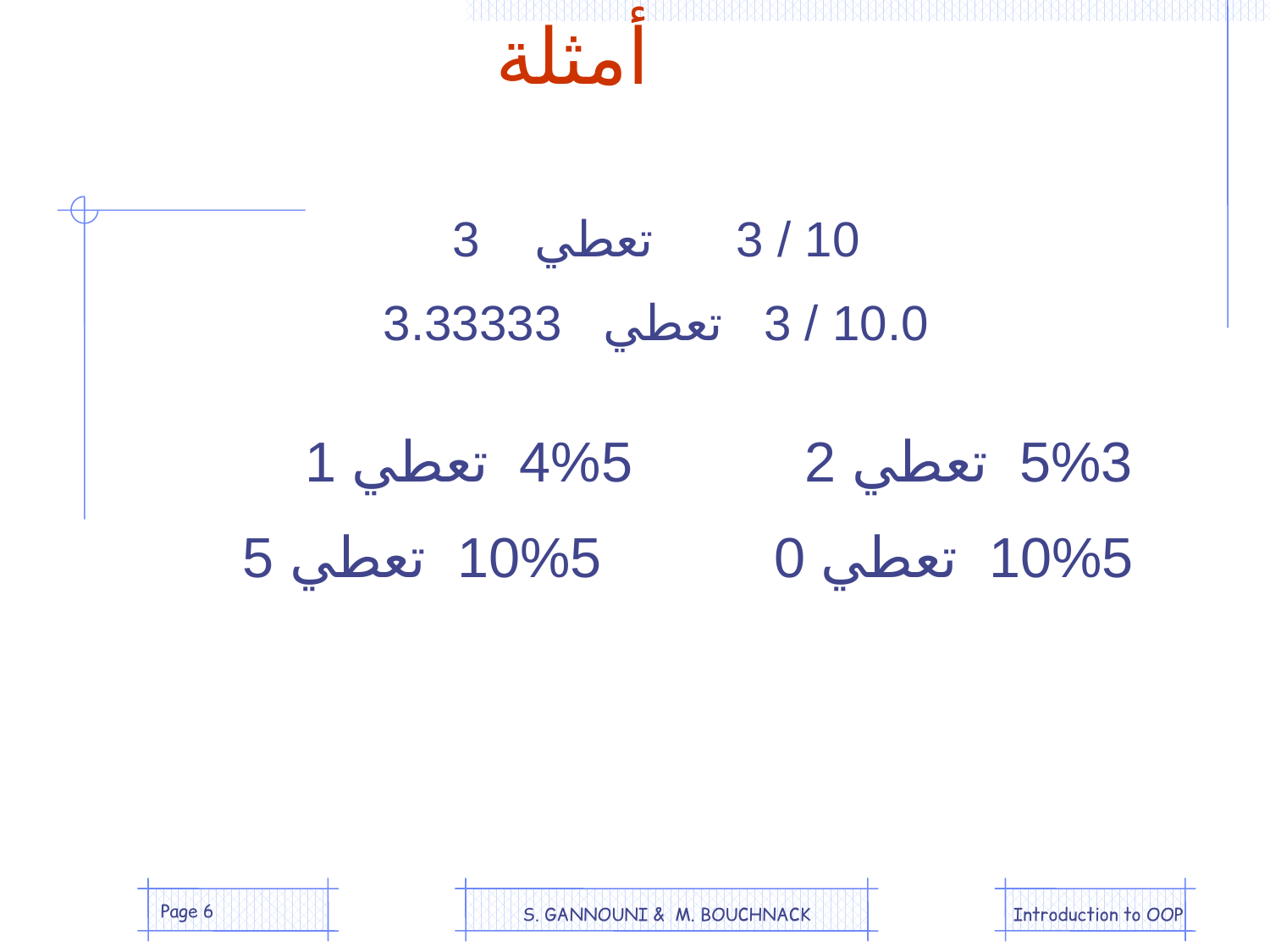

أمثلة
10 / 3      تعطي    3
10.0 / 3   تعطي   3.33333
5%3  تعطي 2	           5%4  تعطي 1
10%5  تعطي 0           	5%10  تعطي 5
Page 6
S. GANNOUNI &  M. BOUCHNACK
Introduction to OOP